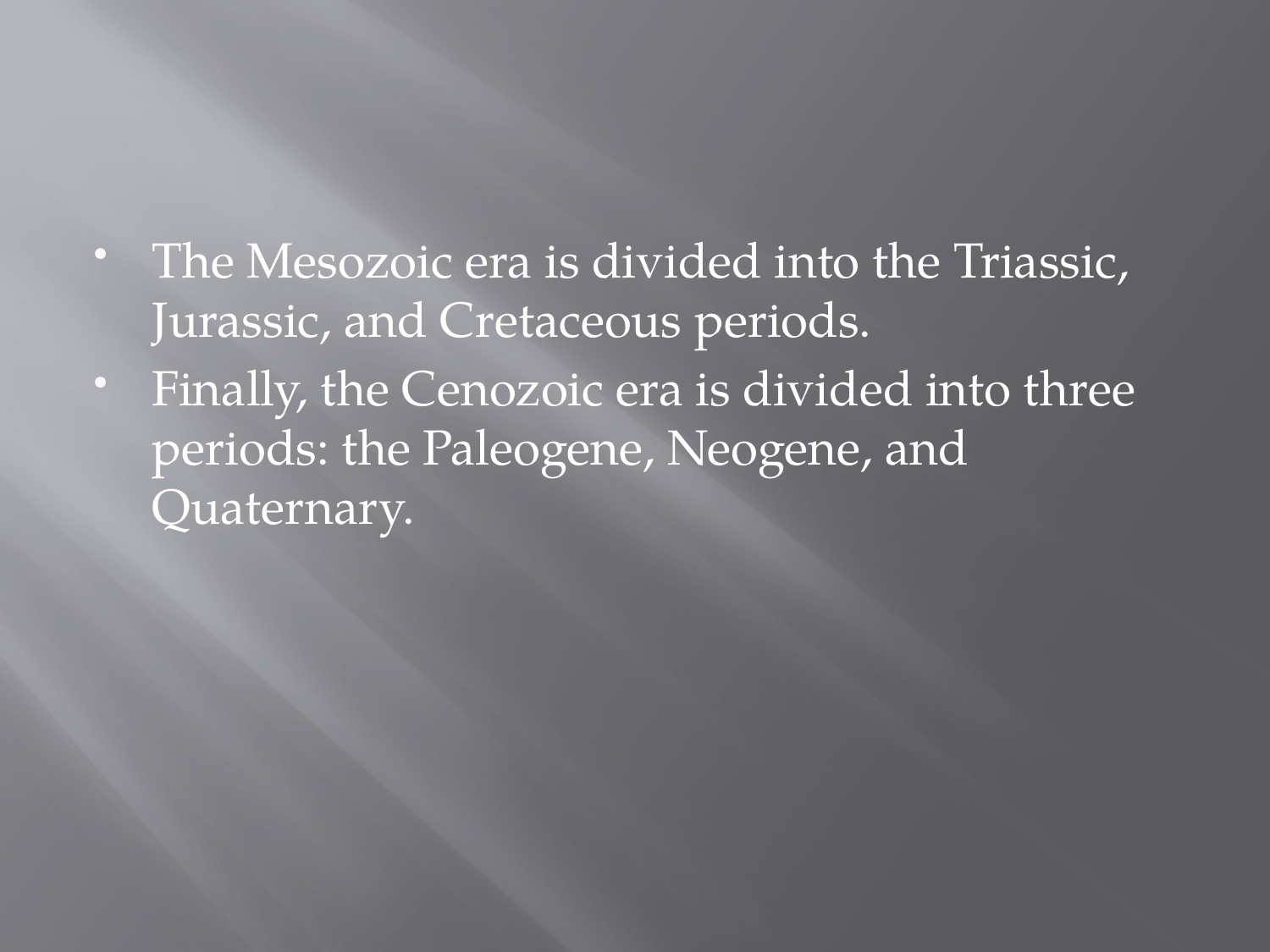

#
The Mesozoic era is divided into the Triassic, Jurassic, and Cretaceous periods.
Finally, the Cenozoic era is divided into three periods: the Paleogene, Neogene, and Quaternary.